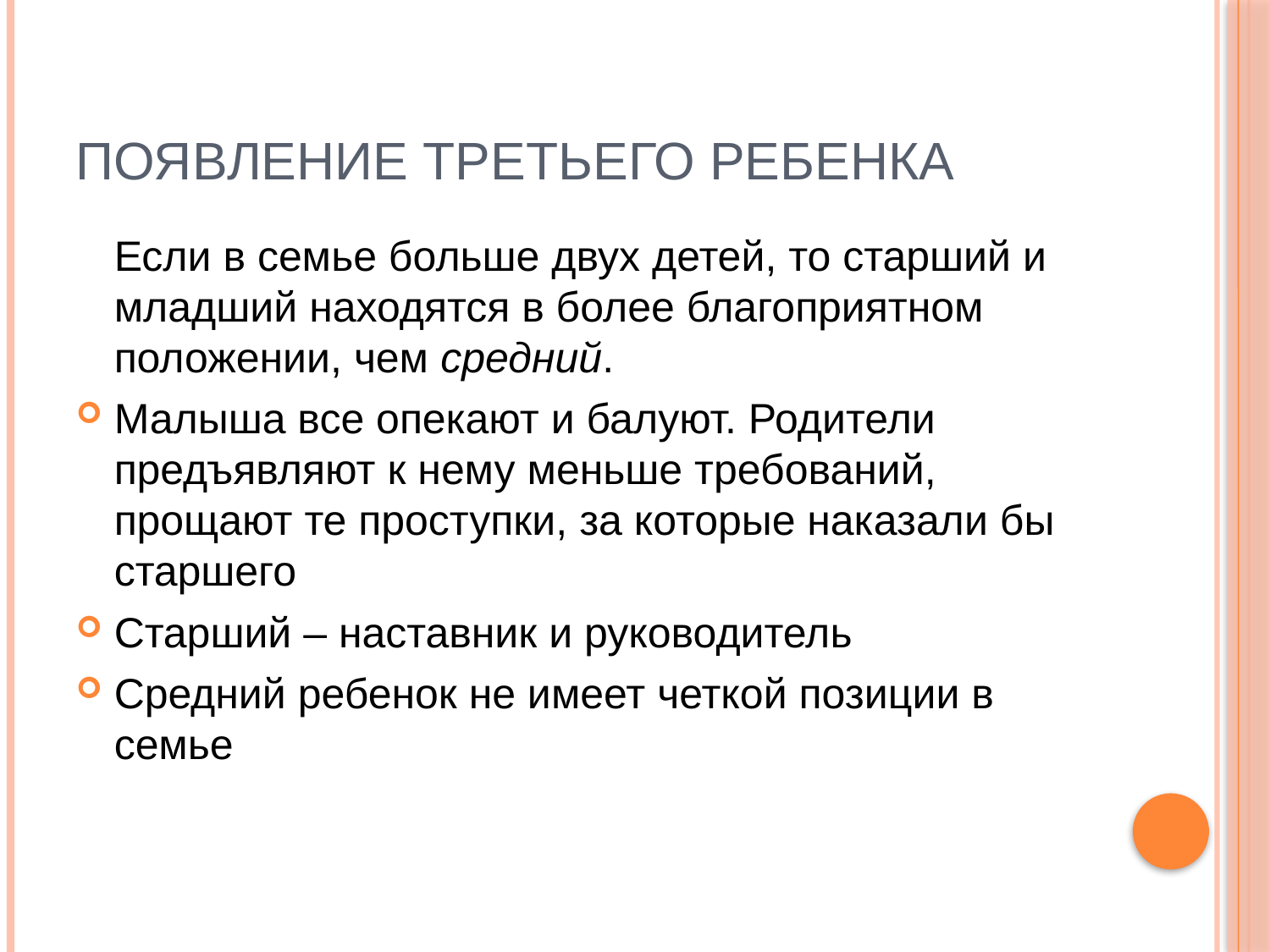

# Появление третьего ребенка
	Если в семье больше двух детей, то старший и младший находятся в более благоприятном положении, чем средний.
Малыша все опекают и балуют. Родители предъявляют к нему меньше требований, прощают те проступки, за которые наказали бы старшего
Старший – наставник и руководитель
Средний ребенок не имеет четкой позиции в семье